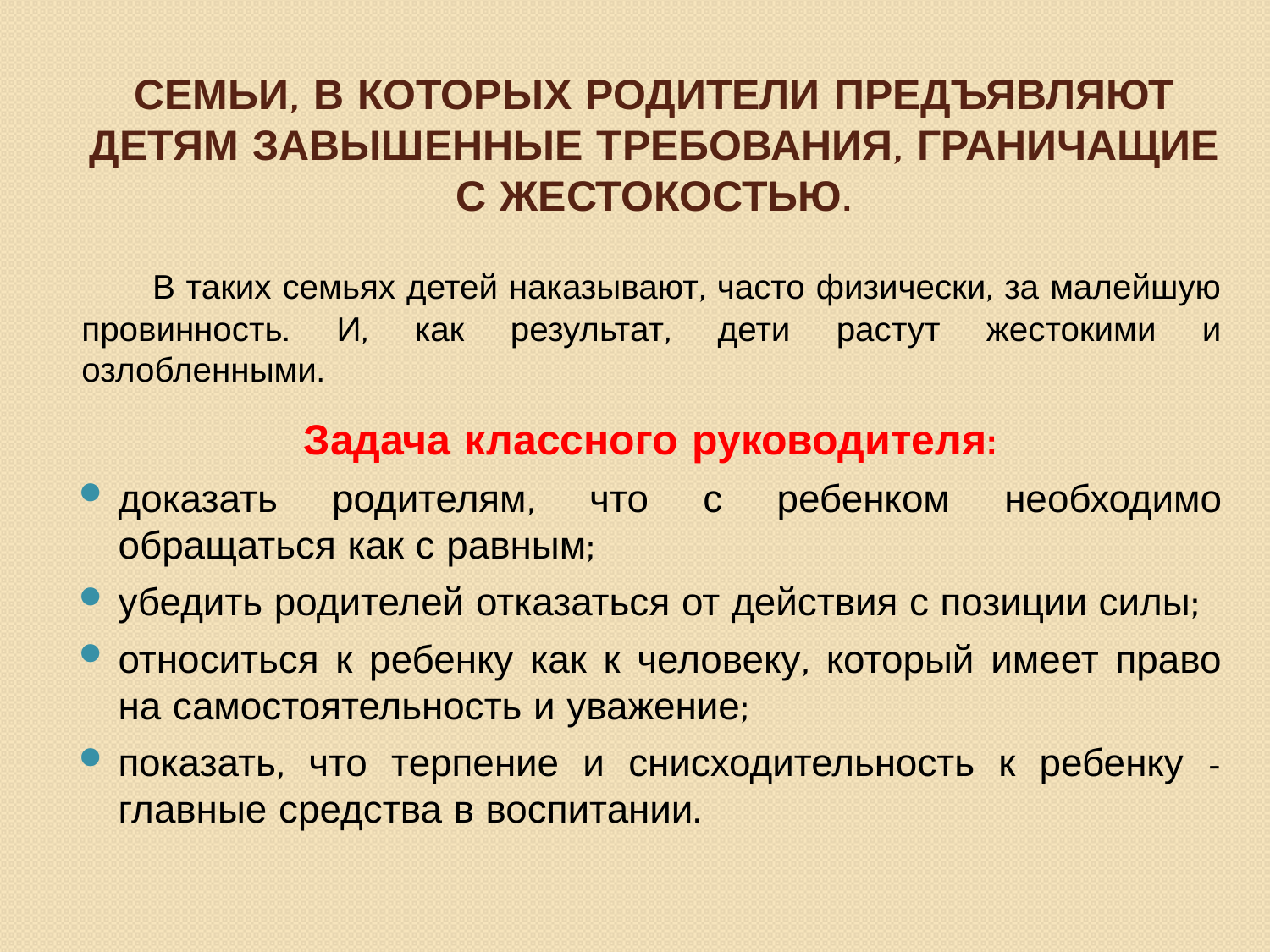

# Семьи, в которых родители предъявляют детям завышенные требования, граничащие с жестокостью.
      В таких семьях детей наказывают, часто физически, за малейшую провинность. И, как результат, дети растут жестокими и озлобленными.

Задача классного руководителя:
доказать родителям, что с ребенком необходимо обращаться как с равным;
убедить родителей отказаться от действия с позиции силы;
относиться к ребенку как к человеку, который имеет право на самостоятельность и уважение;
показать, что терпение и снисходительность к ребенку - главные средства в воспитании.